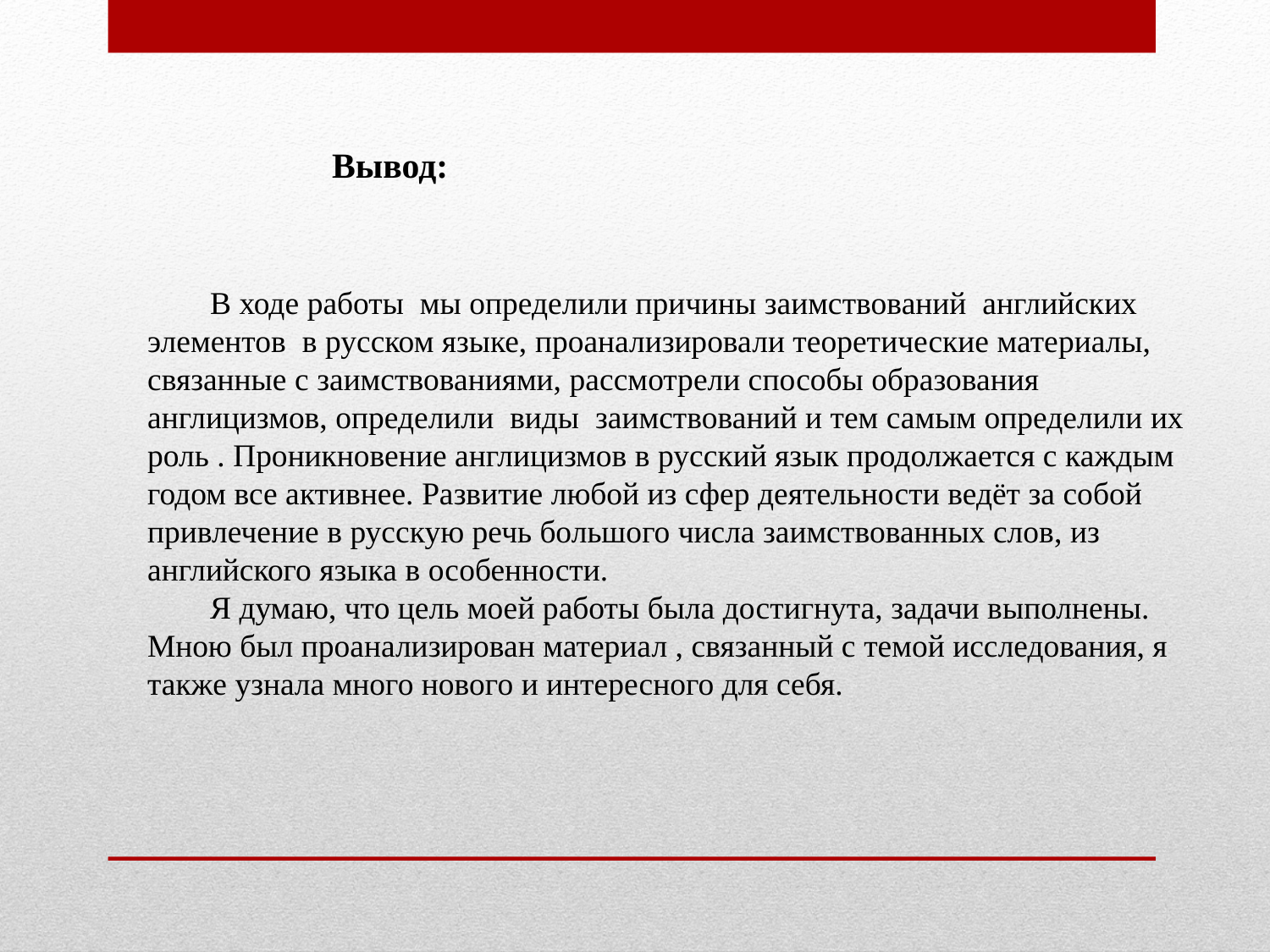

Вывод:
В ходе работы  мы определили причины заимствований  английских элементов  в русском языке, проанализировали теоретические материалы, связанные с заимствованиями, рассмотрели способы образования англицизмов, определили  виды  заимствований и тем самым определили их роль . Проникновение англицизмов в русский язык продолжается с каждым годом все активнее. Развитие любой из сфер деятельности ведёт за собой привлечение в русскую речь большого числа заимствованных слов, из английского языка в особенности.
Я думаю, что цель моей работы была достигнута, задачи выполнены. Мною был проанализирован материал , связанный с темой исследования, я также узнала много нового и интересного для себя.